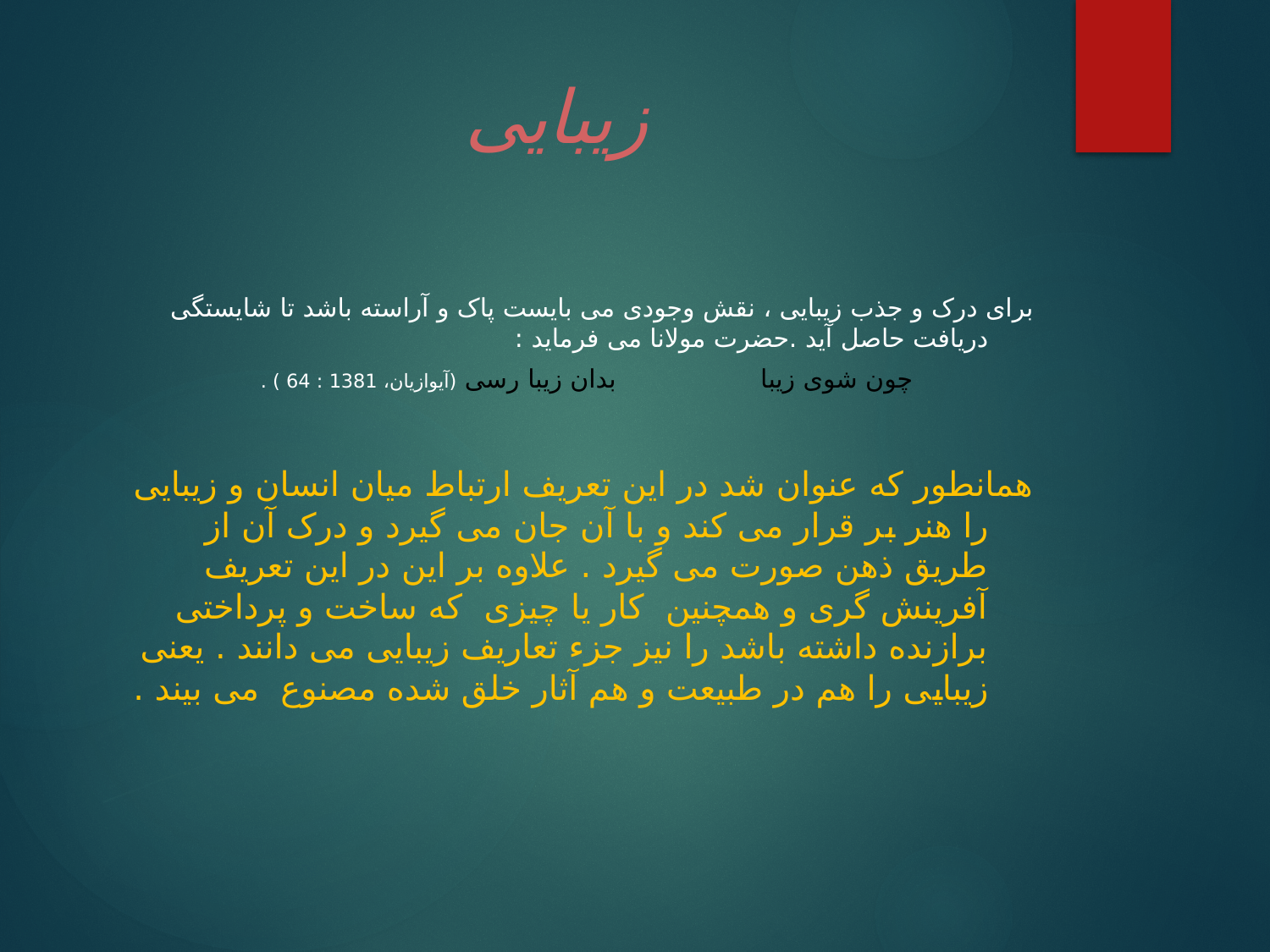

# زیبایی
برای درک و جذب زیبایی ، نقش وجودی می بایست پاک و آراسته باشد تا شایستگی دریافت حاصل آید .حضرت مولانا می فرماید :
               چون شوی زیبا                  بدان زیبا رسی (آیوازیان، 1381 : 64 ) .

همانطور که عنوان شد در این تعریف ارتباط میان انسان و زیبایی را هنر بر قرار می کند و با آن جان می گیرد و درک آن از طریق ذهن صورت می گیرد . علاوه بر این در این تعریف  آفرینش گری و همچنین  کار یا چیزی  که ساخت و پرداختی برازنده داشته باشد را نیز جزء تعاریف زیبایی می دانند . یعنی زیبایی را هم در طبیعت و هم آثار خلق شده مصنوع  می بیند .